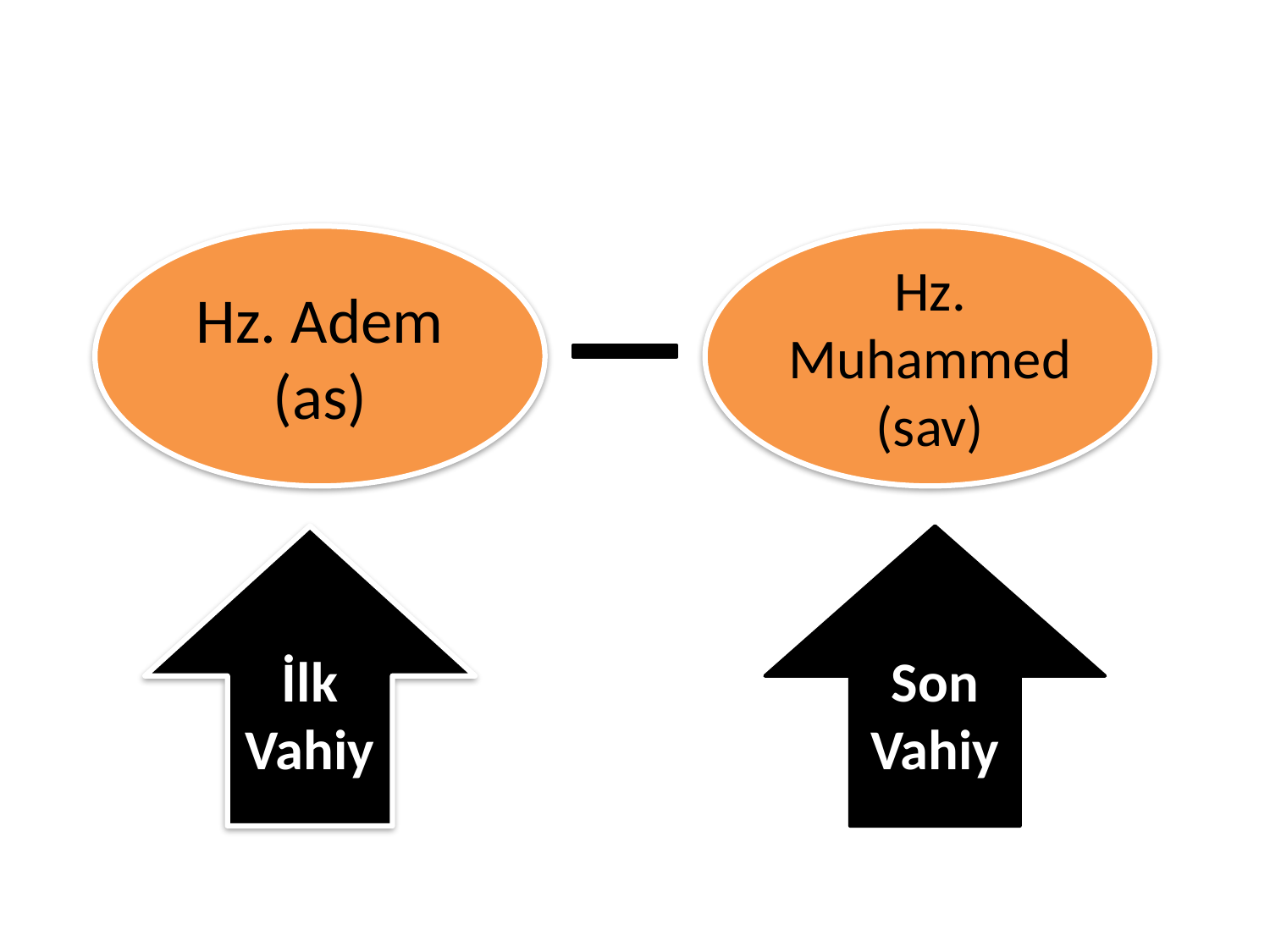

Hz. Adem (as)
Hz. Muhammed (sav)

İlk Vahiy
Son Vahiy